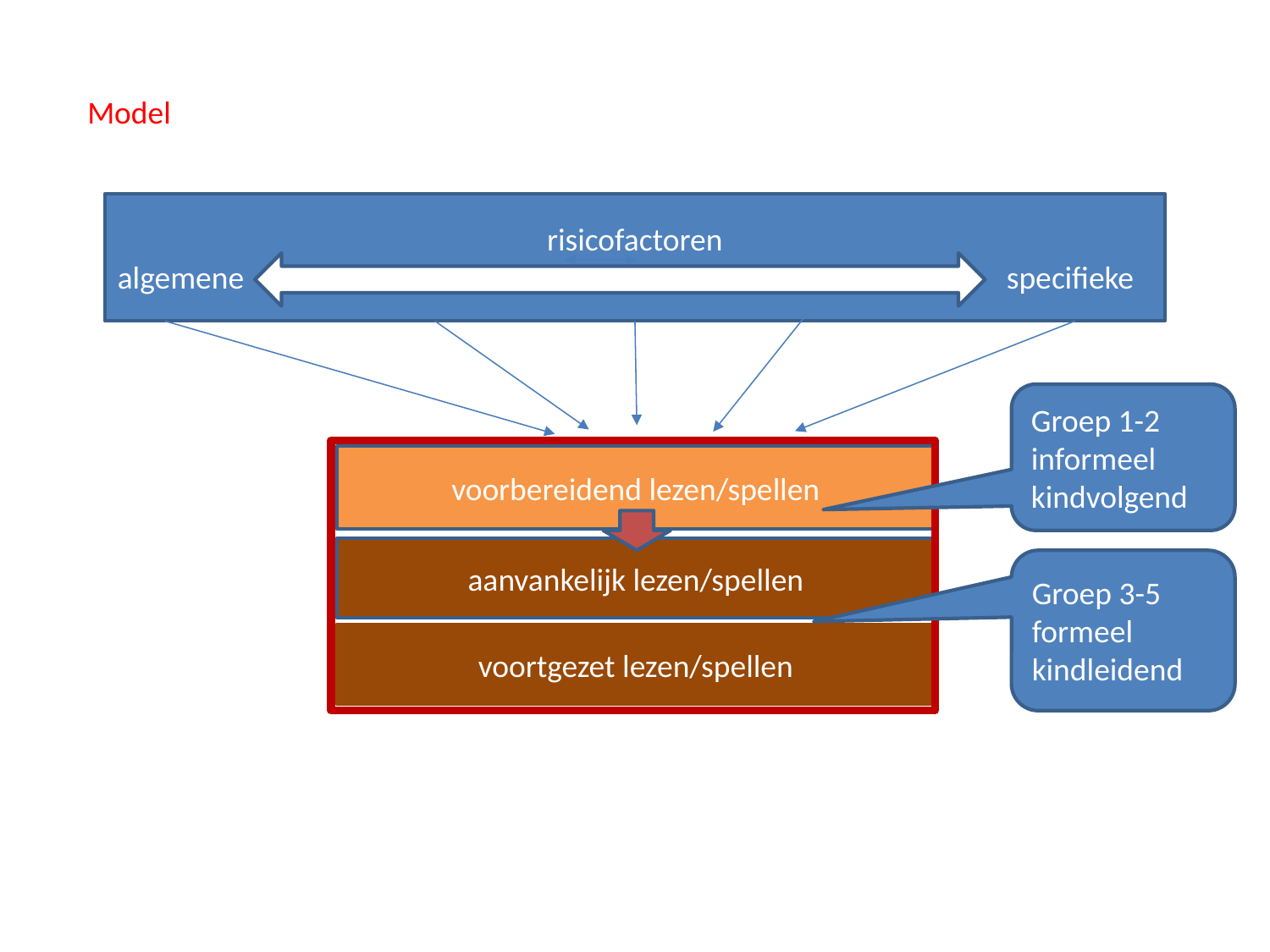

Model
risicofactoren
algemene 						specifieke

Groep 1-2
informeel
kindvolgend

voorbereidend lezen/spellen

aanvankelijk lezen/spellen
Groep 3-5
formeel
kindleidend
voortgezet lezen/spellen